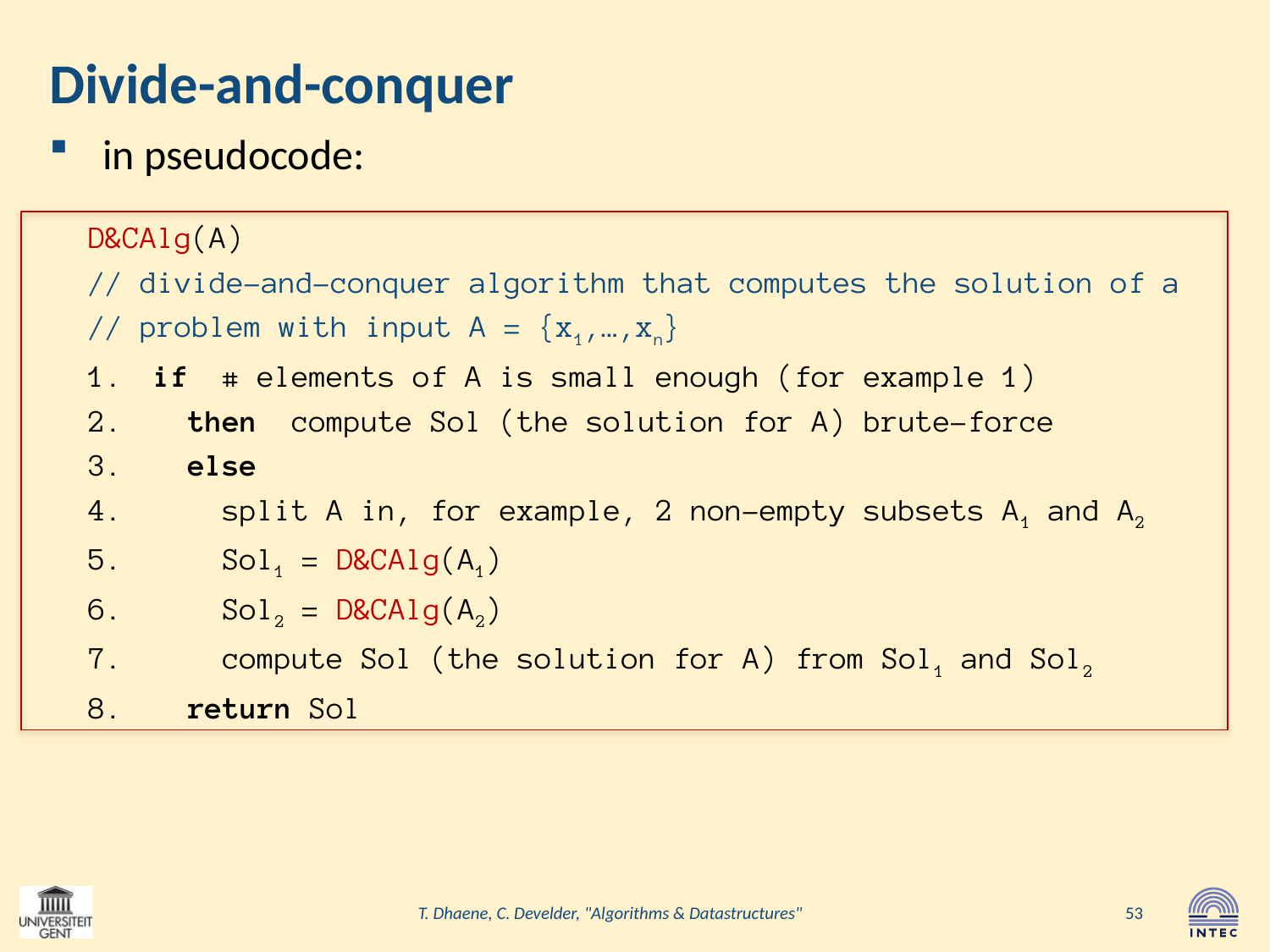

# Divide-and-conquer
in pseudocode:
D&CAlg(A)
// divide-and-conquer algorithm that computes the solution of a
// problem with input A = {x1,…,xn}
 if  # elements of A is small enough (for example 1)
   then  compute Sol (the solution for A) brute-force
   else
     split A in, for example, 2 non-empty subsets A1 and A2
     Sol1 = D&CAlg(A1)
     Sol2 = D&CAlg(A2)
     compute Sol (the solution for A) from Sol1 and Sol2
   return Sol

T. Dhaene, C. Develder, "Algorithms & Datastructures"
53